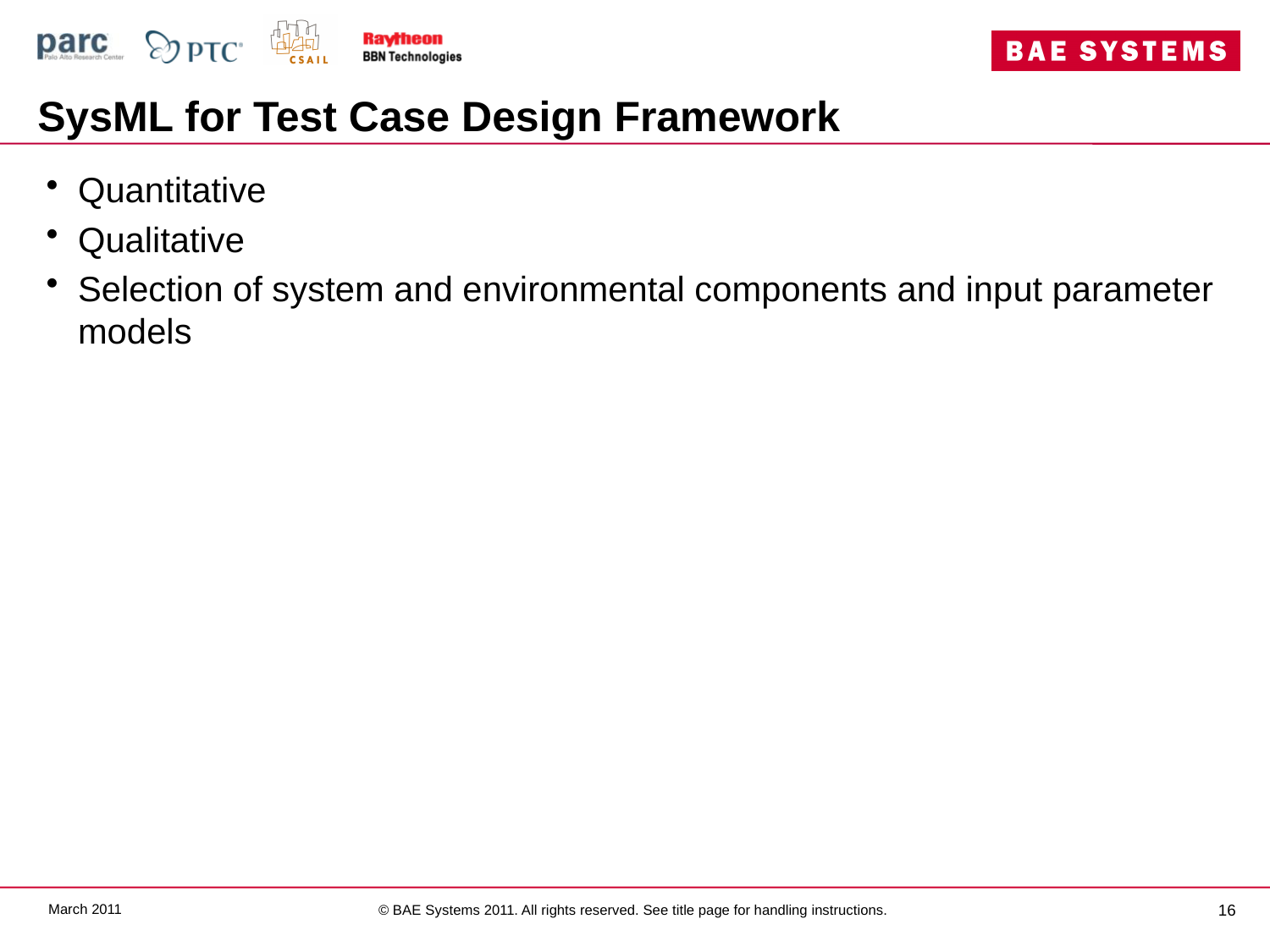

# SysML for Test Case Design Framework
Quantitative
Qualitative
Selection of system and environmental components and input parameter models

March 2011
16

© BAE Systems 2011. All rights reserved. See title page for handling instructions.